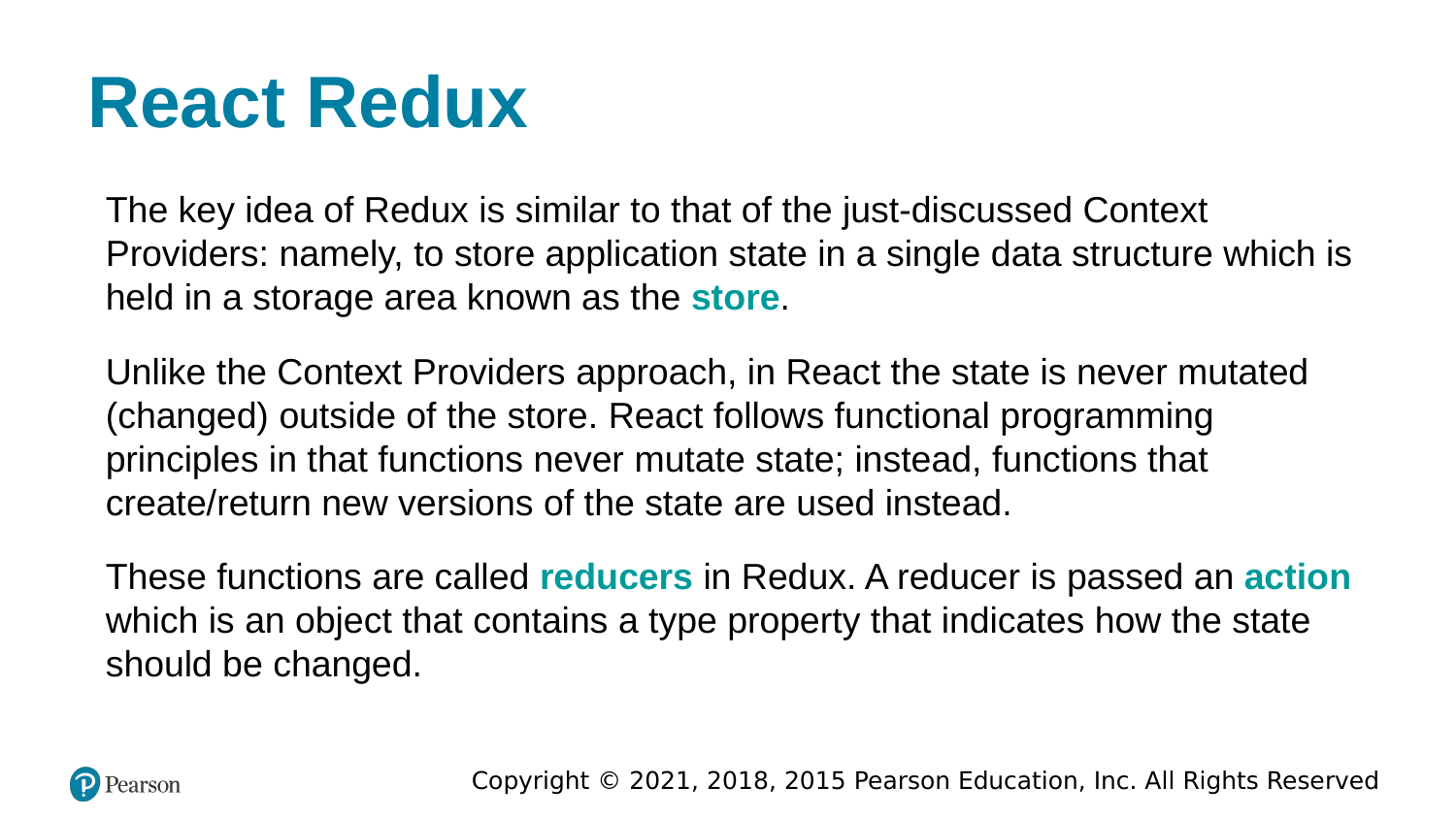

# React Redux
The key idea of Redux is similar to that of the just-discussed Context Providers: namely, to store application state in a single data structure which is held in a storage area known as the store.
Unlike the Context Providers approach, in React the state is never mutated (changed) outside of the store. React follows functional programming principles in that functions never mutate state; instead, functions that create/return new versions of the state are used instead.
These functions are called reducers in Redux. A reducer is passed an action which is an object that contains a type property that indicates how the state should be changed.